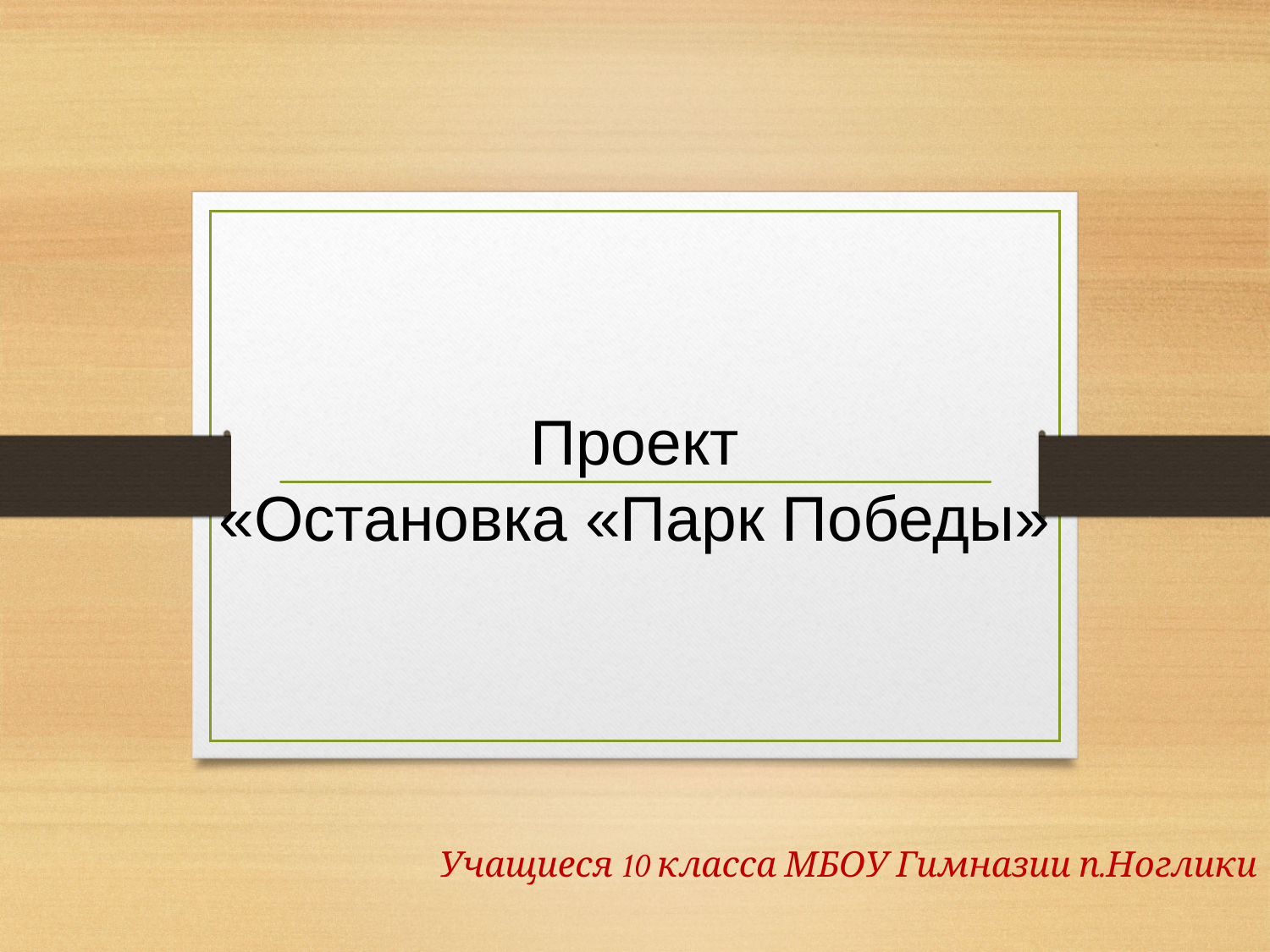

# Проект «Остановка «Парк Победы»
Учащиеся 10 класса МБОУ Гимназии п.Ноглики